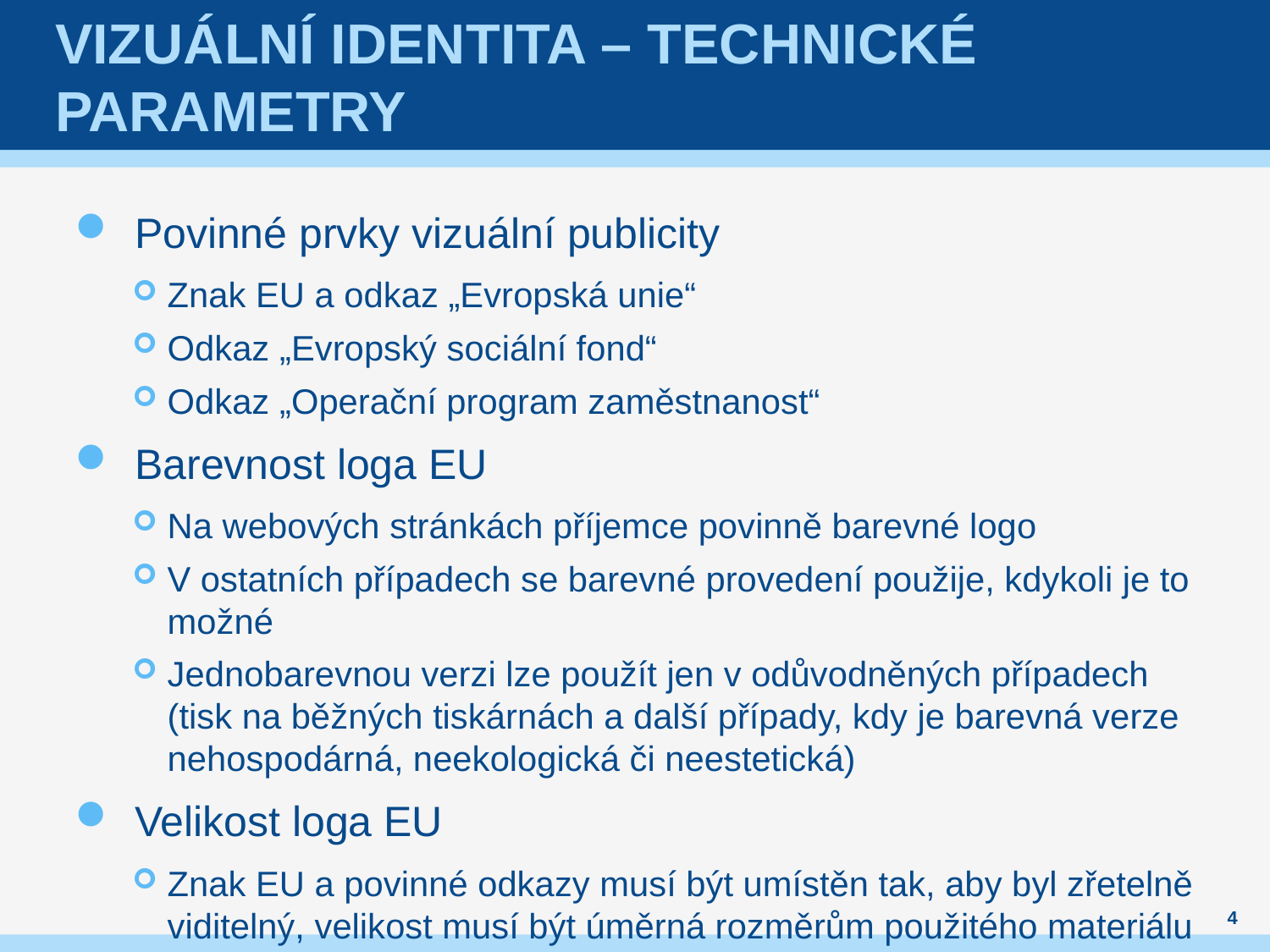

# Vizuální identita – technické parametry
Povinné prvky vizuální publicity
Znak EU a odkaz „Evropská unie“
Odkaz „Evropský sociální fond“
Odkaz „Operační program zaměstnanost“
Barevnost loga EU
Na webových stránkách příjemce povinně barevné logo
V ostatních případech se barevné provedení použije, kdykoli je to možné
Jednobarevnou verzi lze použít jen v odůvodněných případech (tisk na běžných tiskárnách a další případy, kdy je barevná verze nehospodárná, neekologická či neestetická)
Velikost loga EU
Znak EU a povinné odkazy musí být umístěn tak, aby byl zřetelně viditelný, velikost musí být úměrná rozměrům použitého materiálu
4